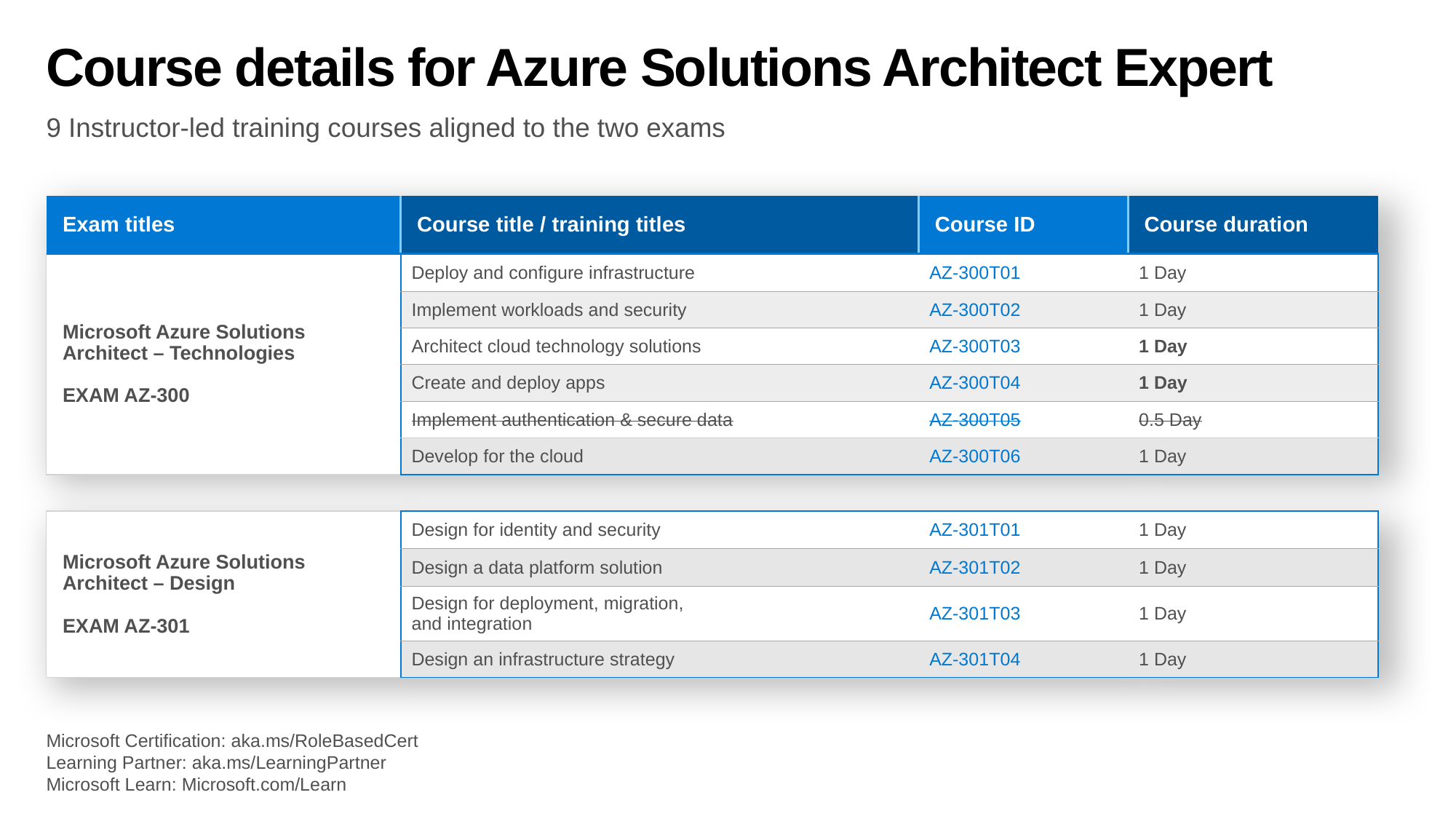

# Course details for Azure Solutions Architect Expert
9 Instructor-led training courses aligned to the two exams
| Exam titles | Course title / training titles | Course ID | Course duration |
| --- | --- | --- | --- |
| Microsoft Azure Solutions Architect – Technologies EXAM AZ-300 | Deploy and configure infrastructure | AZ-300T01 | 1 Day |
|  | Implement workloads and security | AZ-300T02 | 1 Day |
|  | Architect cloud technology solutions | AZ-300T03 | 1 Day |
|  | Create and deploy apps | AZ-300T04 | 1 Day |
|  | Implement authentication & secure data | AZ-300T05 | 0.5 Day |
|  | Develop for the cloud | AZ-300T06 | 1 Day |
|  |  |  |  |
| Microsoft Azure Solutions Architect – Design   EXAM AZ-301 | Design for identity and security | AZ-301T01 | 1 Day |
|  | Design a data platform solution | AZ-301T02 | 1 Day |
|  | Design for deployment, migration, and integration | AZ-301T03 | 1 Day |
|  | Design an infrastructure strategy | AZ-301T04 | 1 Day |
Microsoft Certification: aka.ms/RoleBasedCert
Learning Partner: aka.ms/LearningPartner
Microsoft Learn: Microsoft.com/Learn